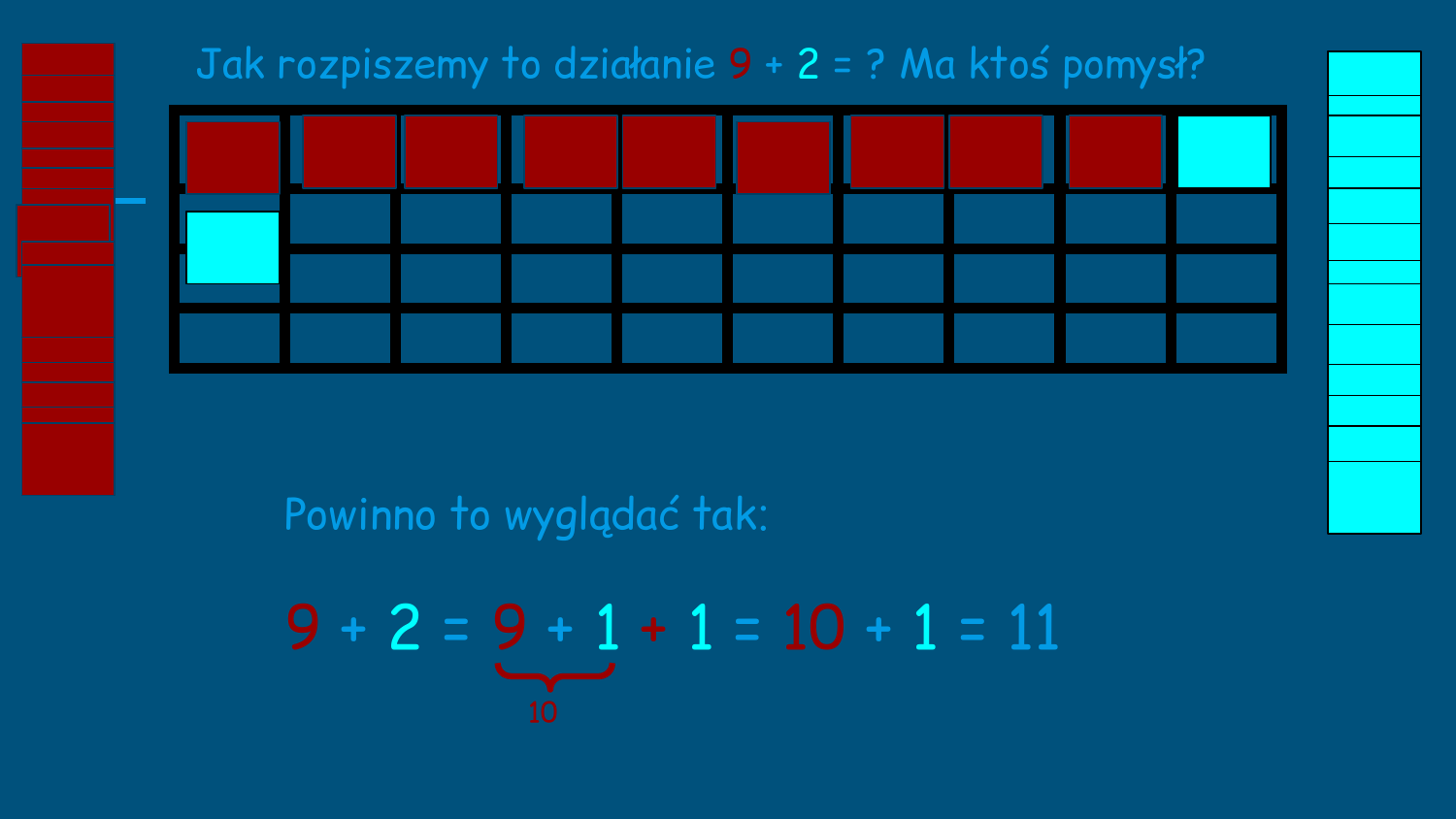

Jak rozpiszemy to działanie 9 + 2 = ? Ma ktoś pomysł?

|  |  |  |  |  |  |  |  |  |  |
| --- | --- | --- | --- | --- | --- | --- | --- | --- | --- |
|  |  |  |  |  |  |  |  |  |  |
|  |  |  |  |  |  |  |  |  |  |
|  |  |  |  |  |  |  |  |  |  |

Powinno to wyglądać tak:

9 + 2 = 9 + 1 + 1 = 10 + 1 = 11

10